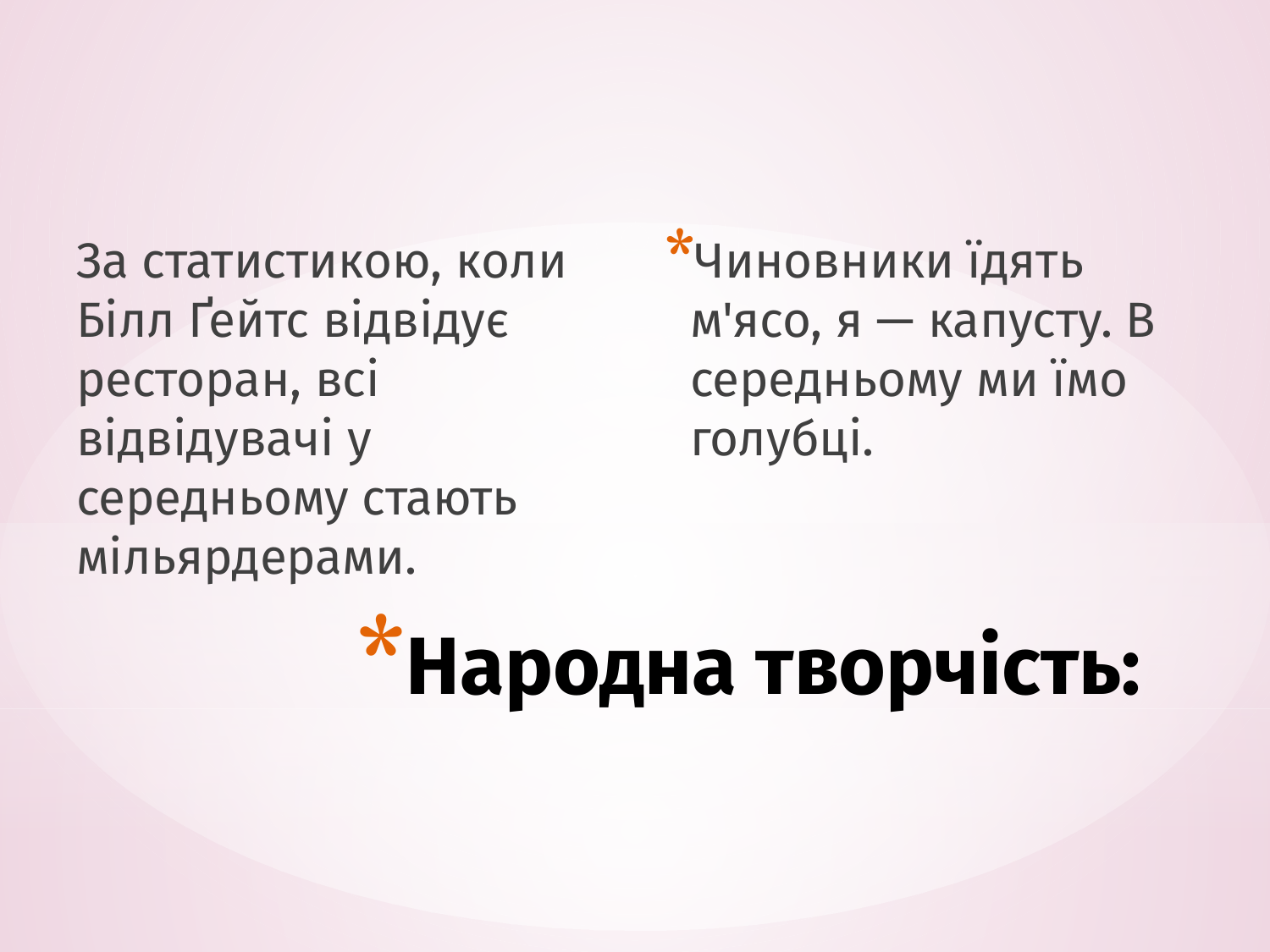

За статистикою, коли Білл Ґейтс відвідує ресторан, всі відвідувачі у середньому стають мільярдерами.
Чиновники їдять м'ясо, я — капусту. В середньому ми їмо голубці.
# Народна творчість: